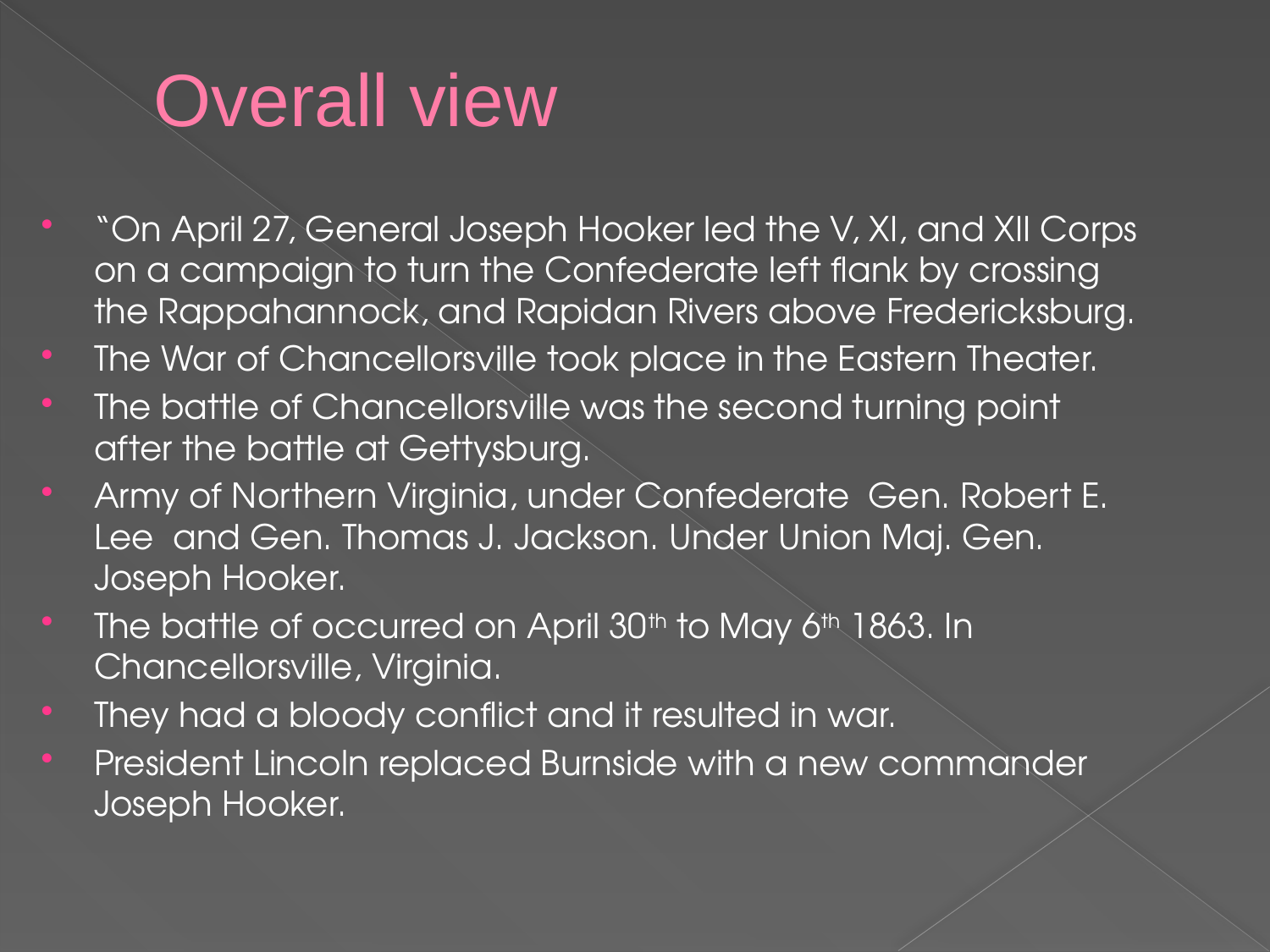

# Overall view

“On April 27, General Joseph Hooker led the V, XI, and XII Corps on a campaign to turn the Confederate left flank by crossing the Rappahannock, and Rapidan Rivers above Fredericksburg.
The War of Chancellorsville took place in the Eastern Theater.
The battle of Chancellorsville was the second turning point after the battle at Gettysburg.
Army of Northern Virginia, under Confederate  Gen. Robert E. Lee  and Gen. Thomas J. Jackson. Under Union Maj. Gen. Joseph Hooker.
The battle of occurred on April 30th to May 6th 1863. In Chancellorsville, Virginia.
They had a bloody conflict and it resulted in war.
President Lincoln replaced Burnside with a new commander Joseph Hooker.